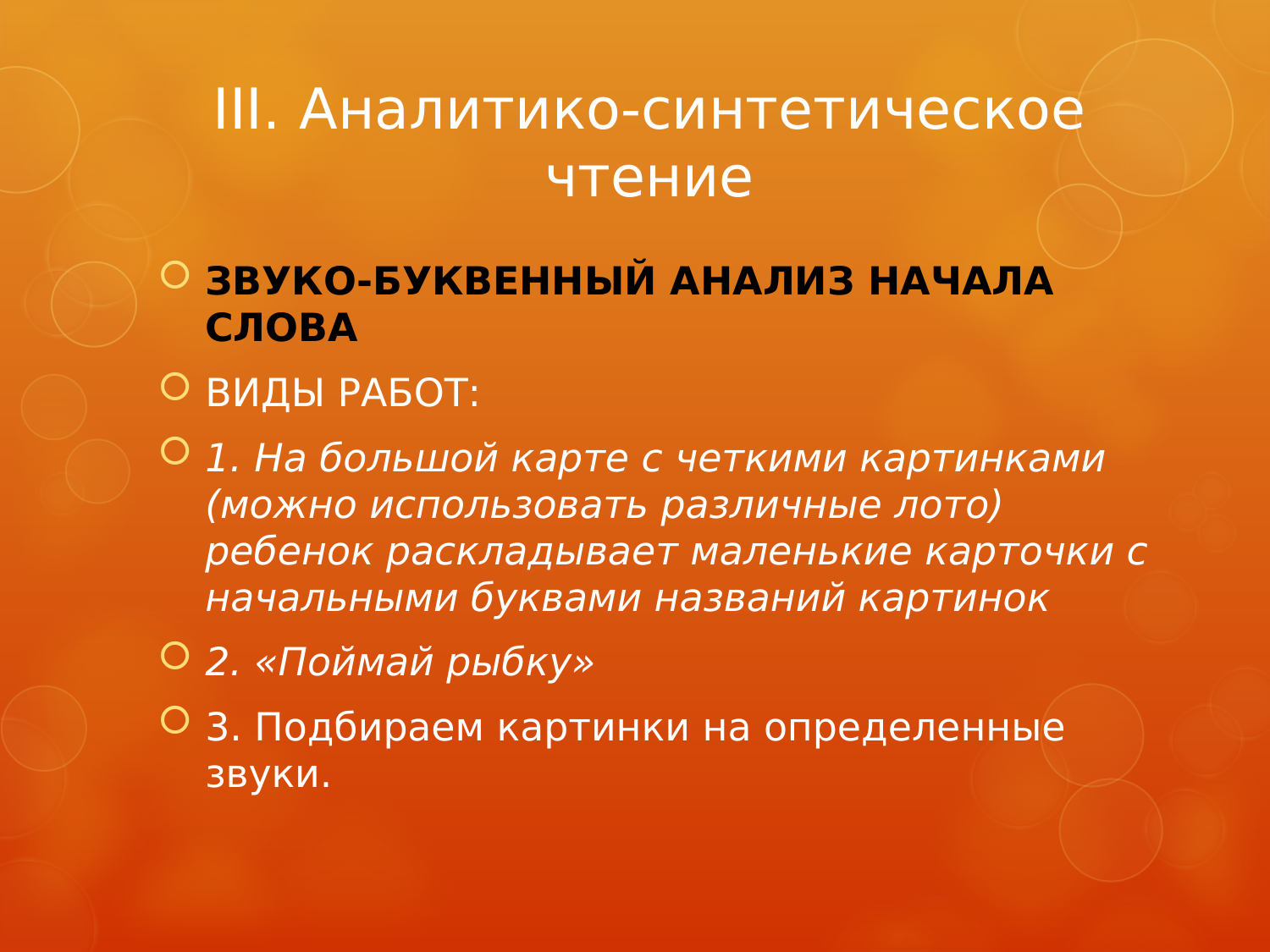

# III. Аналитико-синтетическое чтение
ЗВУКО-БУКВЕННЫЙ АНАЛИЗ НАЧАЛА СЛОВА
ВИДЫ РАБОТ:
1. На большой карте с четкими картинками (можно использовать различные лото) ребенок раскладывает маленькие карточки с начальными буквами названий картинок
2. «Поймай рыбку»
3. Подбираем картинки на определенные звуки.